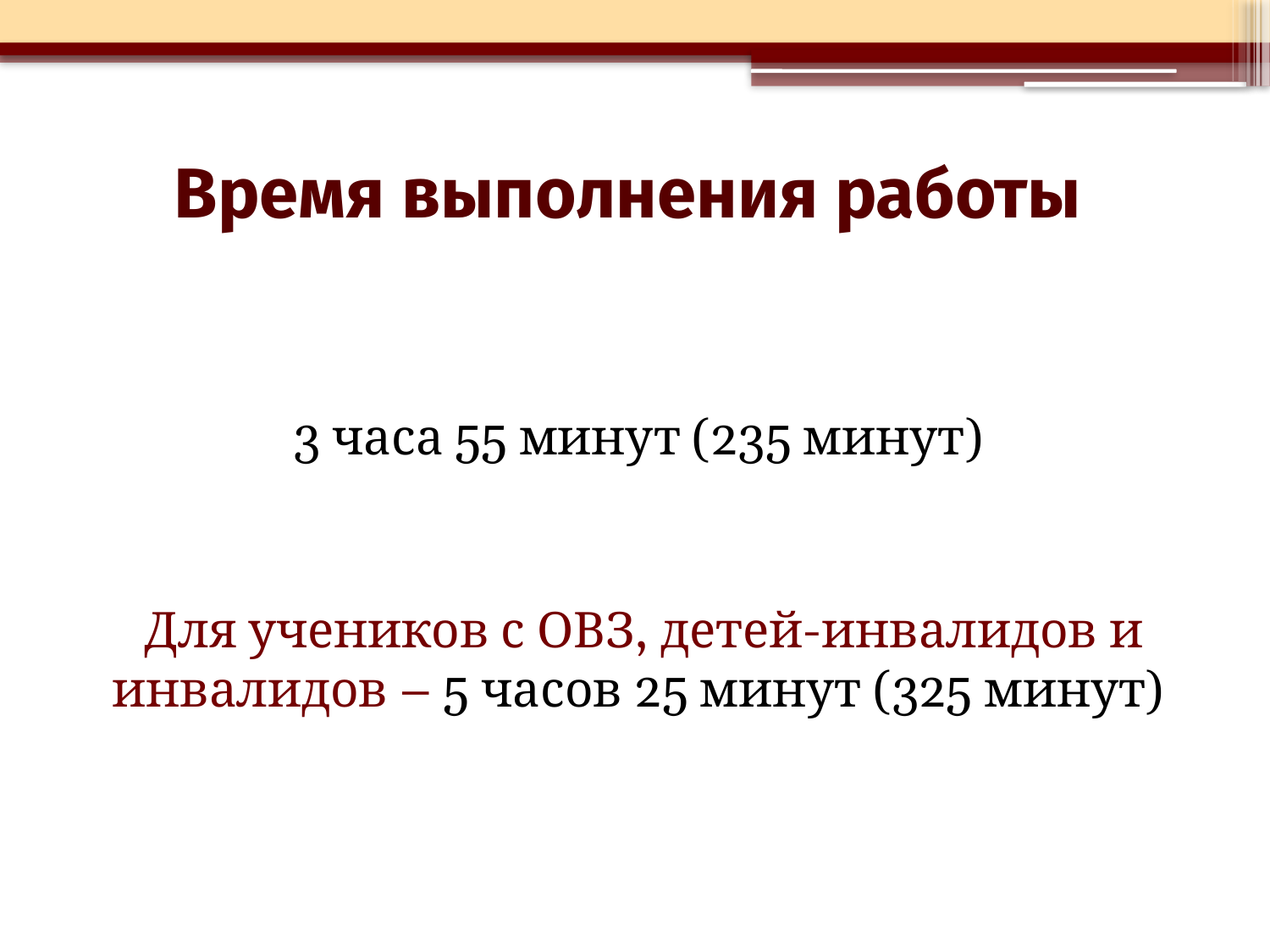

# Время выполнения работы

3 часа 55 минут (235 минут)

Для учеников с ОВЗ, детей-инвалидов и инвалидов – 5 часов 25 минут (325 минут)